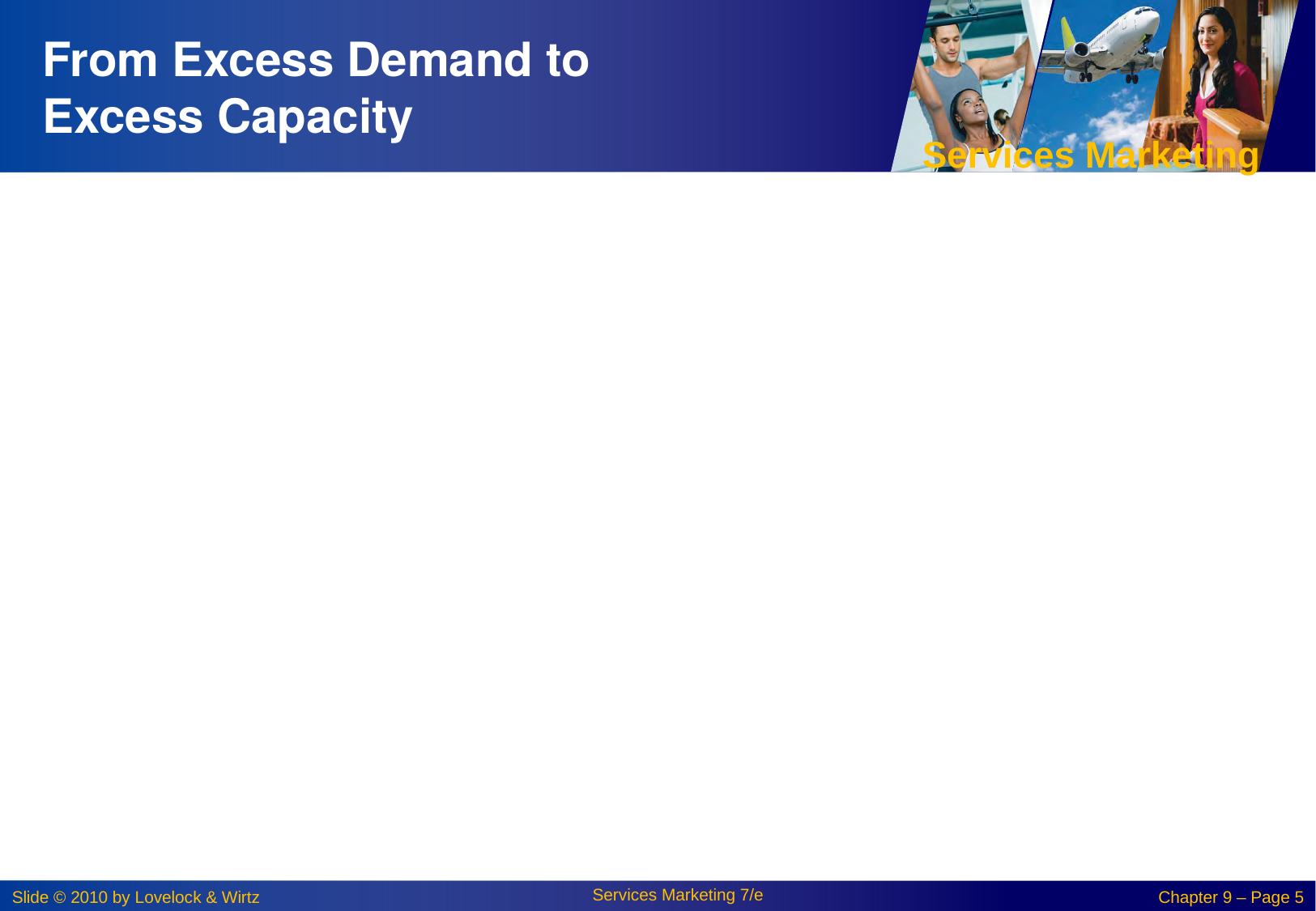

# From Excess Demand to Excess Capacity